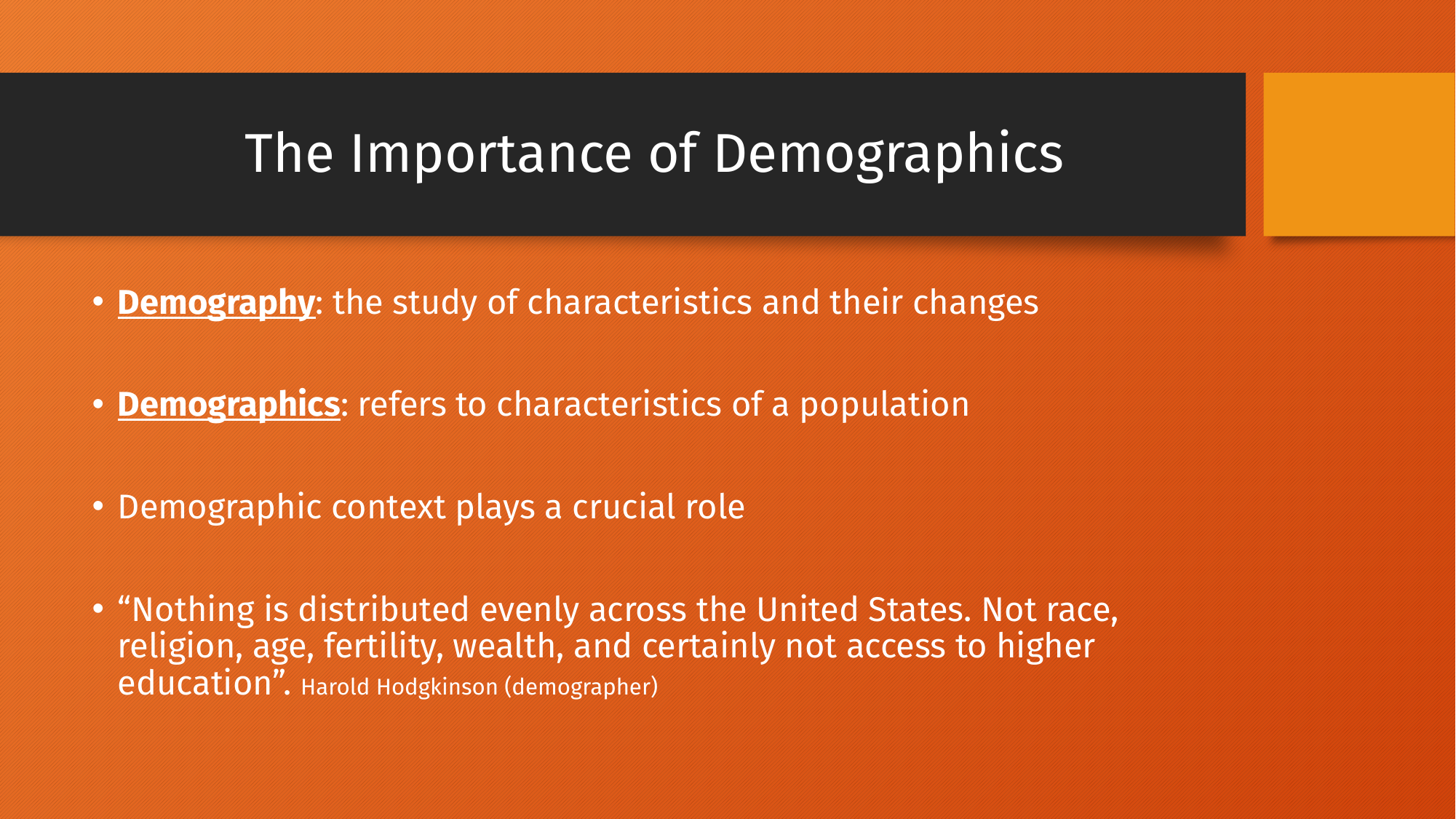

# The Importance of Demographics
Demography: the study of characteristics and their changes

Demographics: refers to characteristics of a population

Demographic context plays a crucial role

“Nothing is distributed evenly across the United States. Not race, religion, age, fertility, wealth, and certainly not access to higher education”. Harold Hodgkinson (demographer)